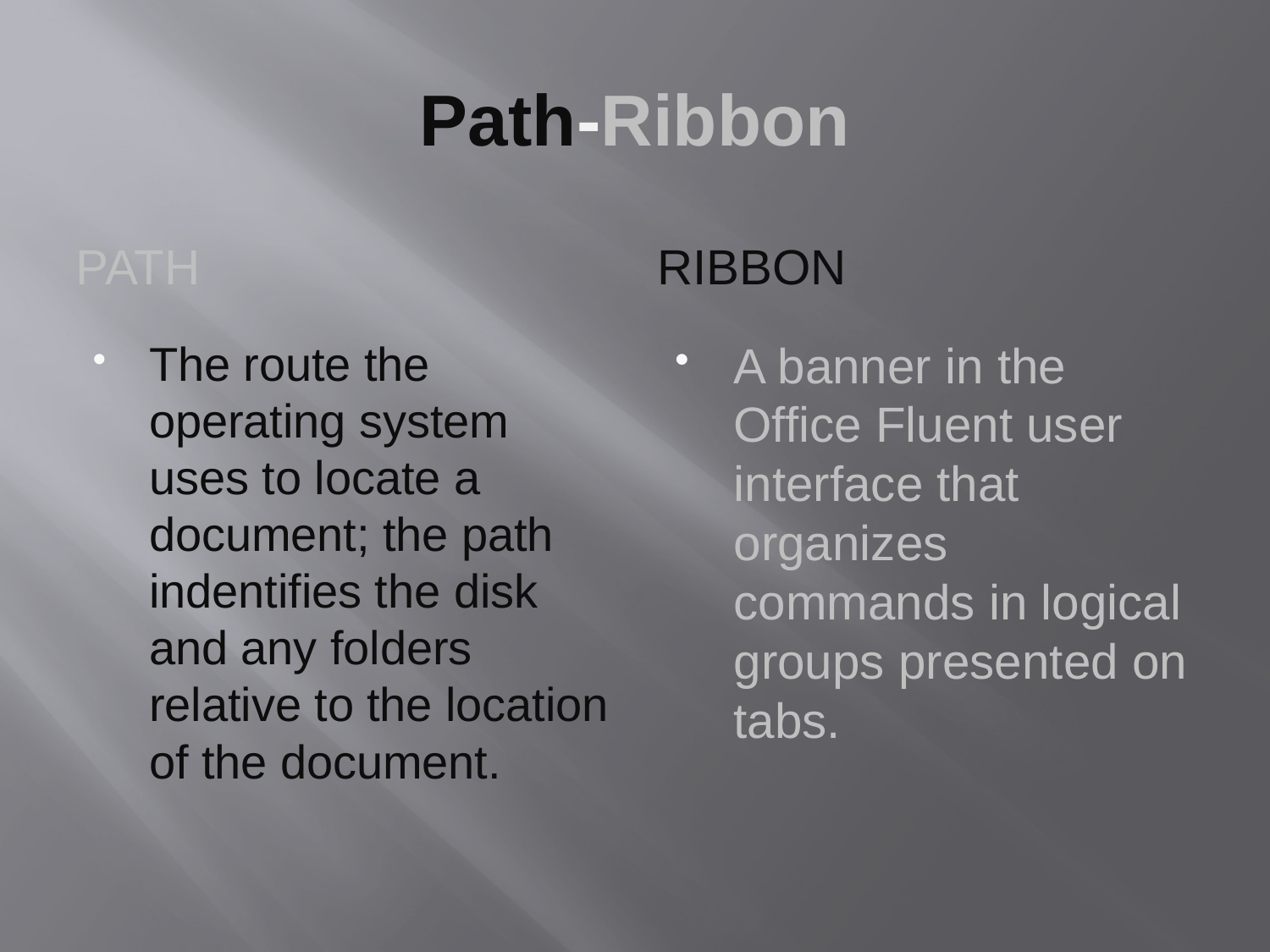

# Path-Ribbon
Path
Ribbon
The route the operating system uses to locate a document; the path indentifies the disk and any folders relative to the location of the document.
A banner in the Office Fluent user interface that organizes commands in logical groups presented on tabs.